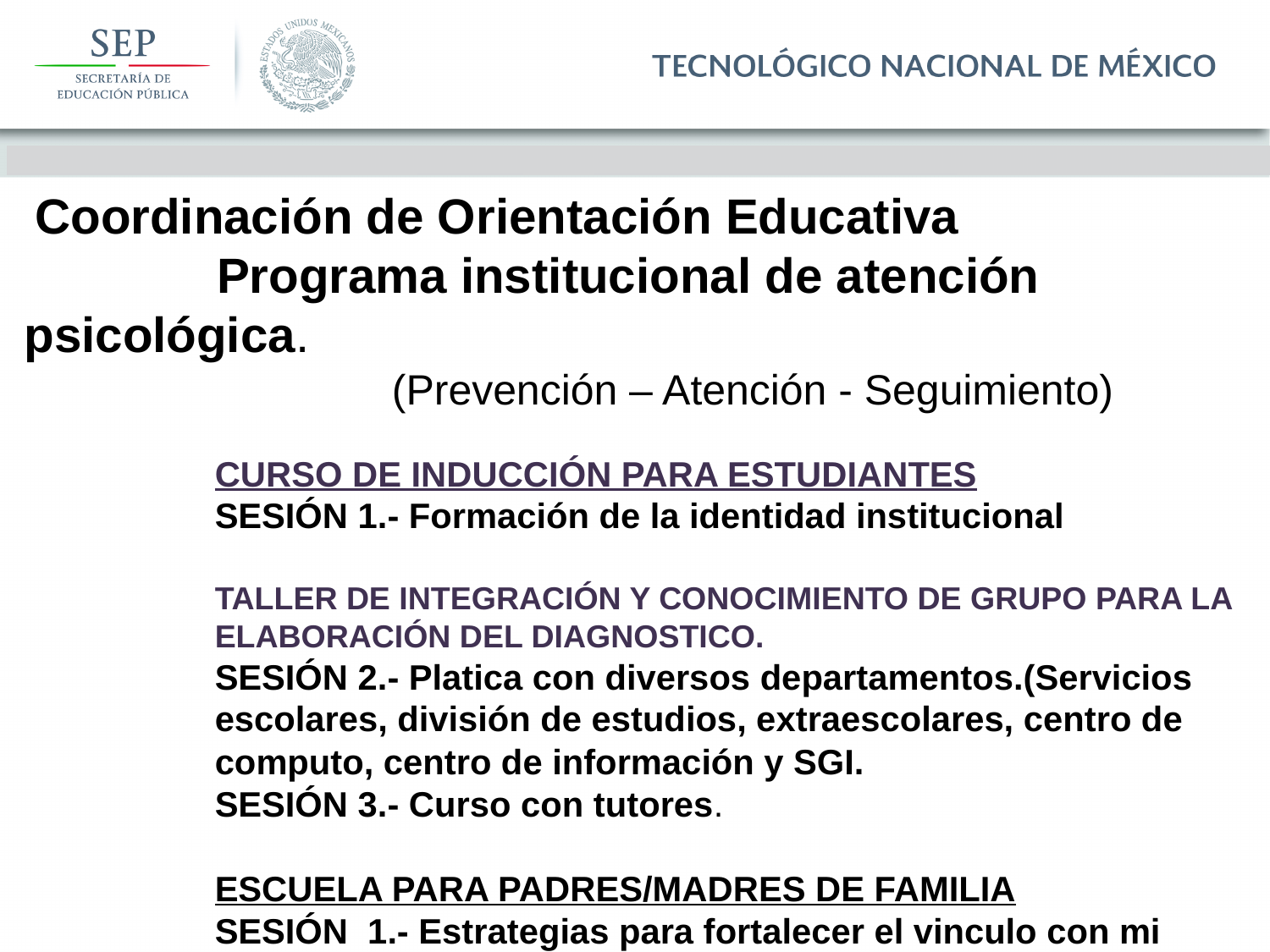

Coordinación de Orientación Educativa
              Programa institucional de atención psicológica.
                               (Prevención – Atención - Seguimiento)

CURSO DE INDUCCIÓN PARA ESTUDIANTES
SESIÓN 1.- Formación de la identidad institucional
TALLER DE INTEGRACIÓN Y CONOCIMIENTO DE GRUPO PARA LA ELABORACIÓN DEL DIAGNOSTICO.
SESIÓN 2.- Platica con diversos departamentos.(Servicios escolares, división de estudios, extraescolares, centro de computo, centro de información y SGI.
SESIÓN 3.- Curso con tutores.

ESCUELA PARA PADRES/MADRES DE FAMILIA
SESIÓN  1.- Estrategias para fortalecer el vinculo con mi
                  mi hijo/ja en la universidad.
SESIÓN 2.-Comunicación asertiva y limites de conducta.